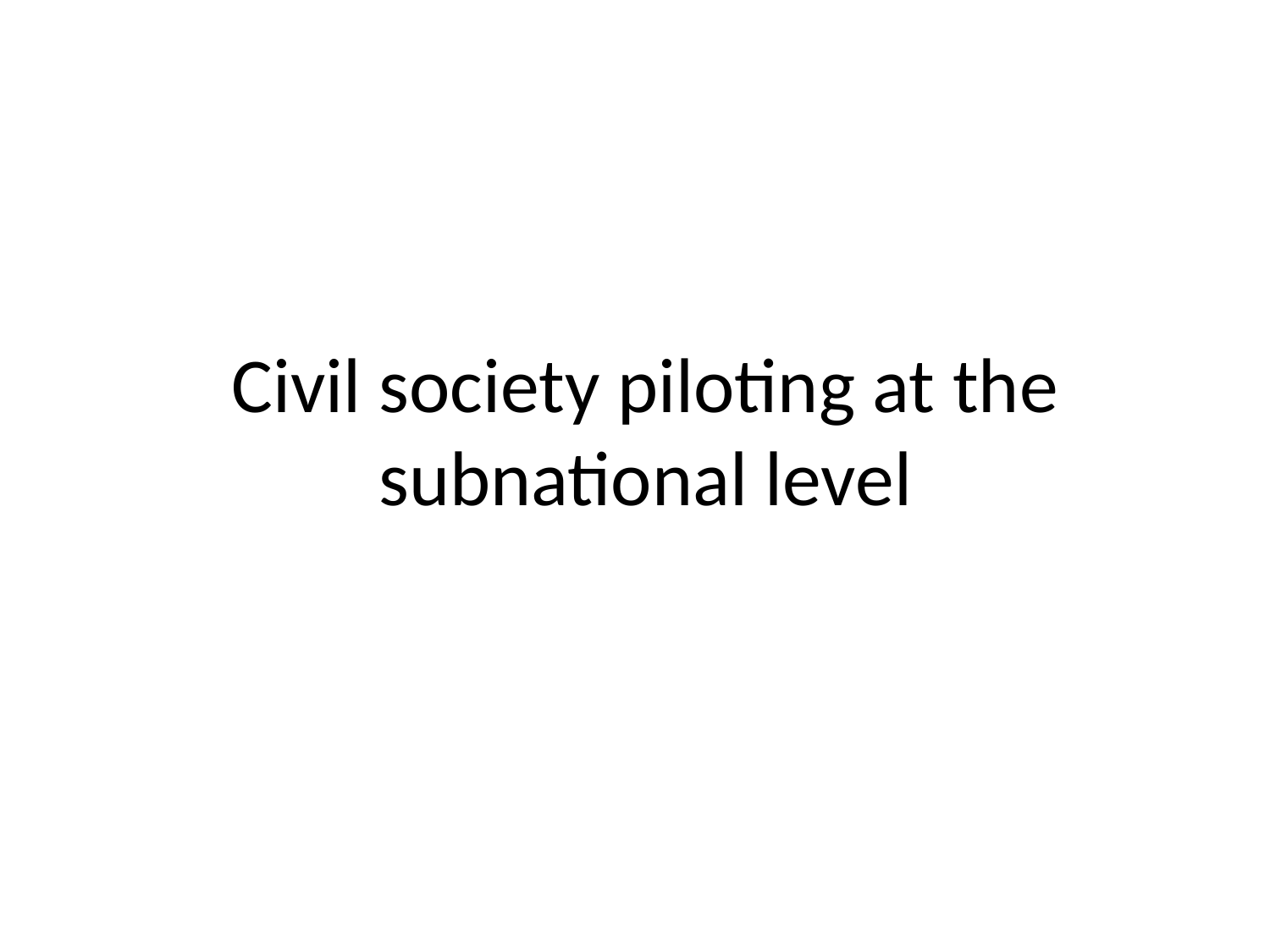

# Civil society piloting at the subnational level